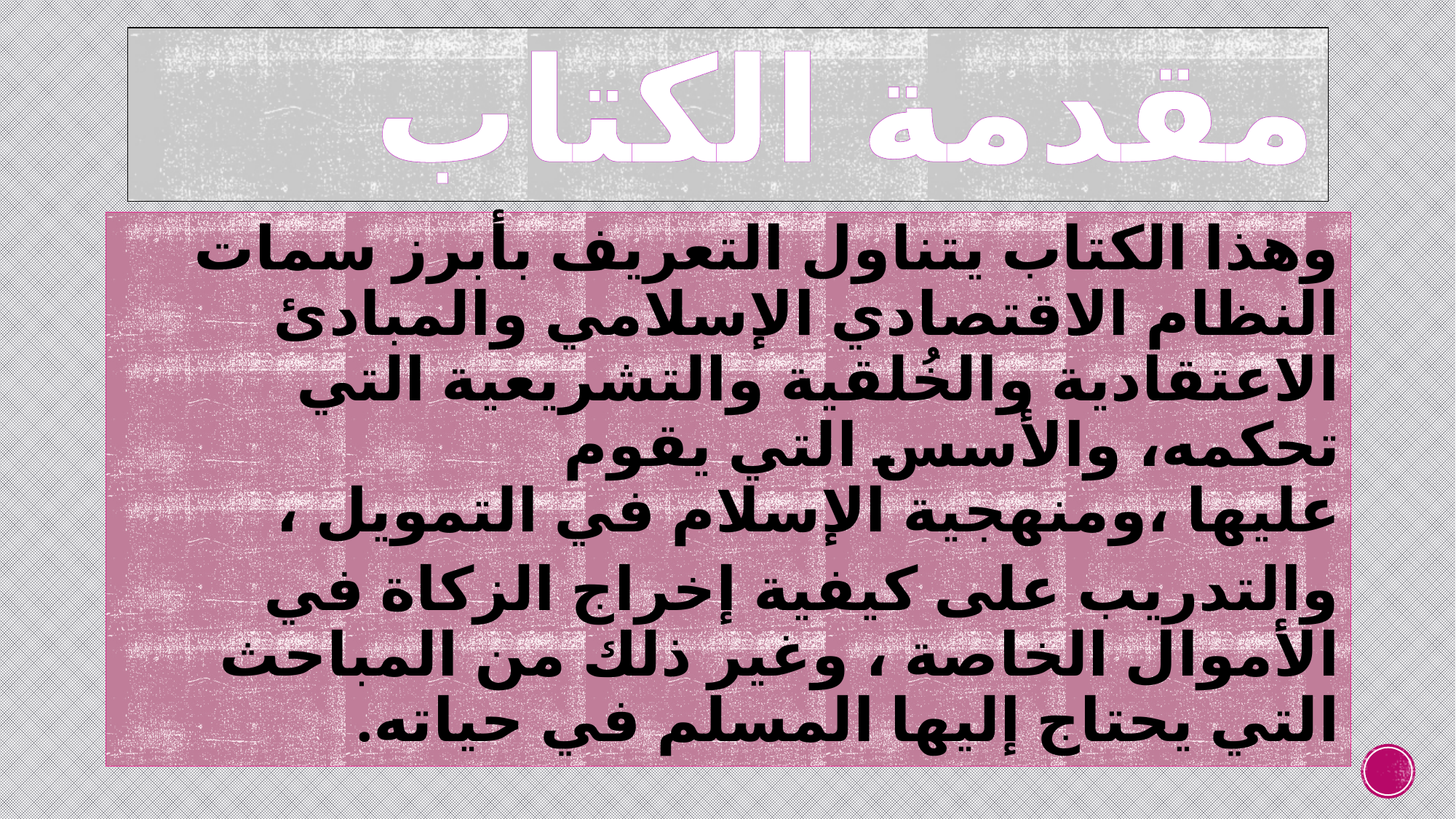

# مقدمة الكتاب
وهذا الكتاب يتناول التعريف بأبرز سمات النظام الاقتصادي الإسلامي والمبادئ الاعتقادية والخُلقية والتشريعية التي تحكمه، والأسس التي يقوم عليها ،ومنهجية الإسلام في التمويل ،
والتدريب على كيفية إخراج الزكاة في الأموال الخاصة ، وغير ذلك من المباحث التي يحتاج إليها المسلم في حياته.